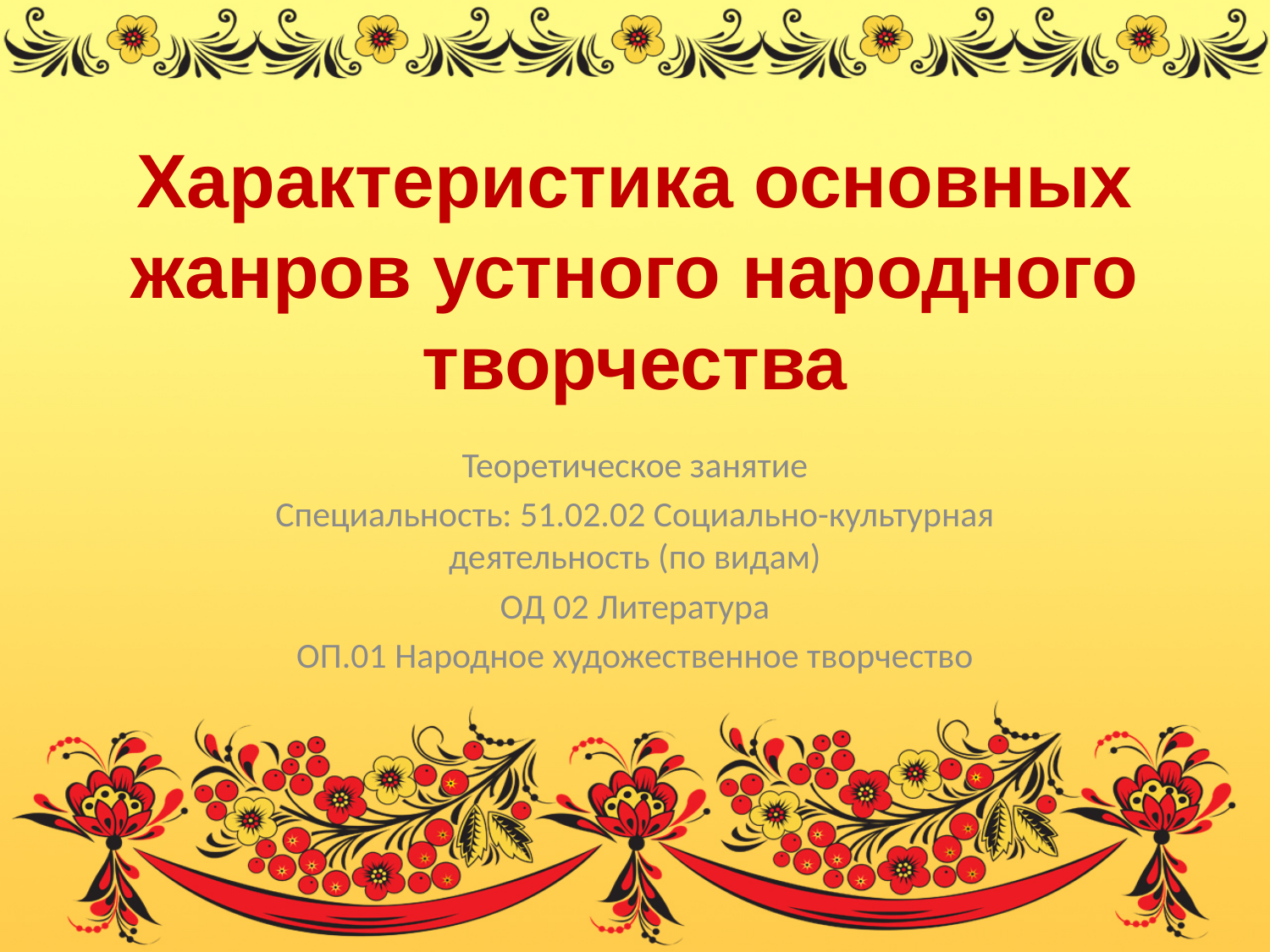

# Характеристика основных жанров устного народного творчества
Теоретическое занятие
Специальность: 51.02.02 Социально-культурная деятельность (по видам)
ОД 02 Литература
ОП.01 Народное художественное творчество